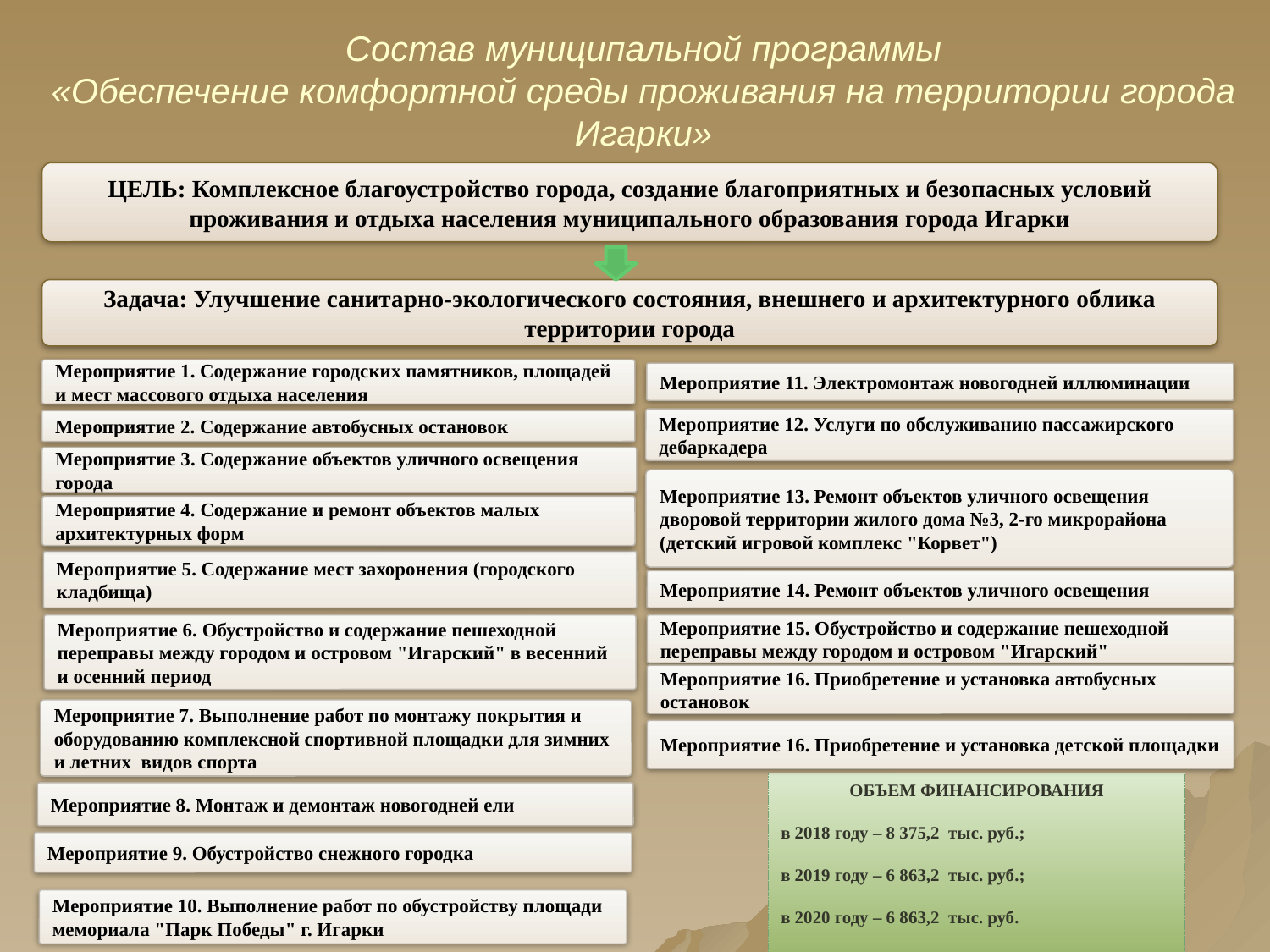

Состав муниципальной программы
«Обеспечение комфортной среды проживания на территории города Игарки»
ЦЕЛЬ: Комплексное благоустройство города, создание благоприятных и безопасных условий проживания и отдыха населения муниципального образования города Игарки

Задача: Улучшение санитарно-экологического состояния, внешнего и архитектурного облика территории города
Мероприятие 1. Содержание городских памятников, площадей и мест массового отдыха населения
Мероприятие 11. Электромонтаж новогодней иллюминации
Мероприятие 12. Услуги по обслуживанию пассажирского дебаркадера
Мероприятие 2. Содержание автобусных остановок
Мероприятие 3. Содержание объектов уличного освещения города
Мероприятие 13. Ремонт объектов уличного освещения дворовой территории жилого дома №3, 2-го микрорайона (детский игровой комплекс "Корвет")
Мероприятие 4. Содержание и ремонт объектов малых архитектурных форм
Мероприятие 5. Содержание мест захоронения (городского кладбища)
Мероприятие 14. Ремонт объектов уличного освещения

Мероприятие 6. Обустройство и содержание пешеходной переправы между городом и островом "Игарский" в весенний и осенний период
Мероприятие 15. Обустройство и содержание пешеходной переправы между городом и островом "Игарский"
Мероприятие 16. Приобретение и установка автобусных остановок
Мероприятие 7. Выполнение работ по монтажу покрытия и оборудованию комплексной спортивной площадки для зимних  и летних  видов спорта
Мероприятие 16. Приобретение и установка детской площадки
ОБЪЕМ ФИНАНСИРОВАНИЯ

в 2018 году – 8 375,2  тыс. руб.;

в 2019 году – 6 863,2  тыс. руб.;

в 2020 году – 6 863,2  тыс. руб.

Мероприятие 8. Монтаж и демонтаж новогодней ели
Мероприятие 9. Обустройство снежного городка
Мероприятие 10. Выполнение работ по обустройству площади мемориала "Парк Победы" г. Игарки